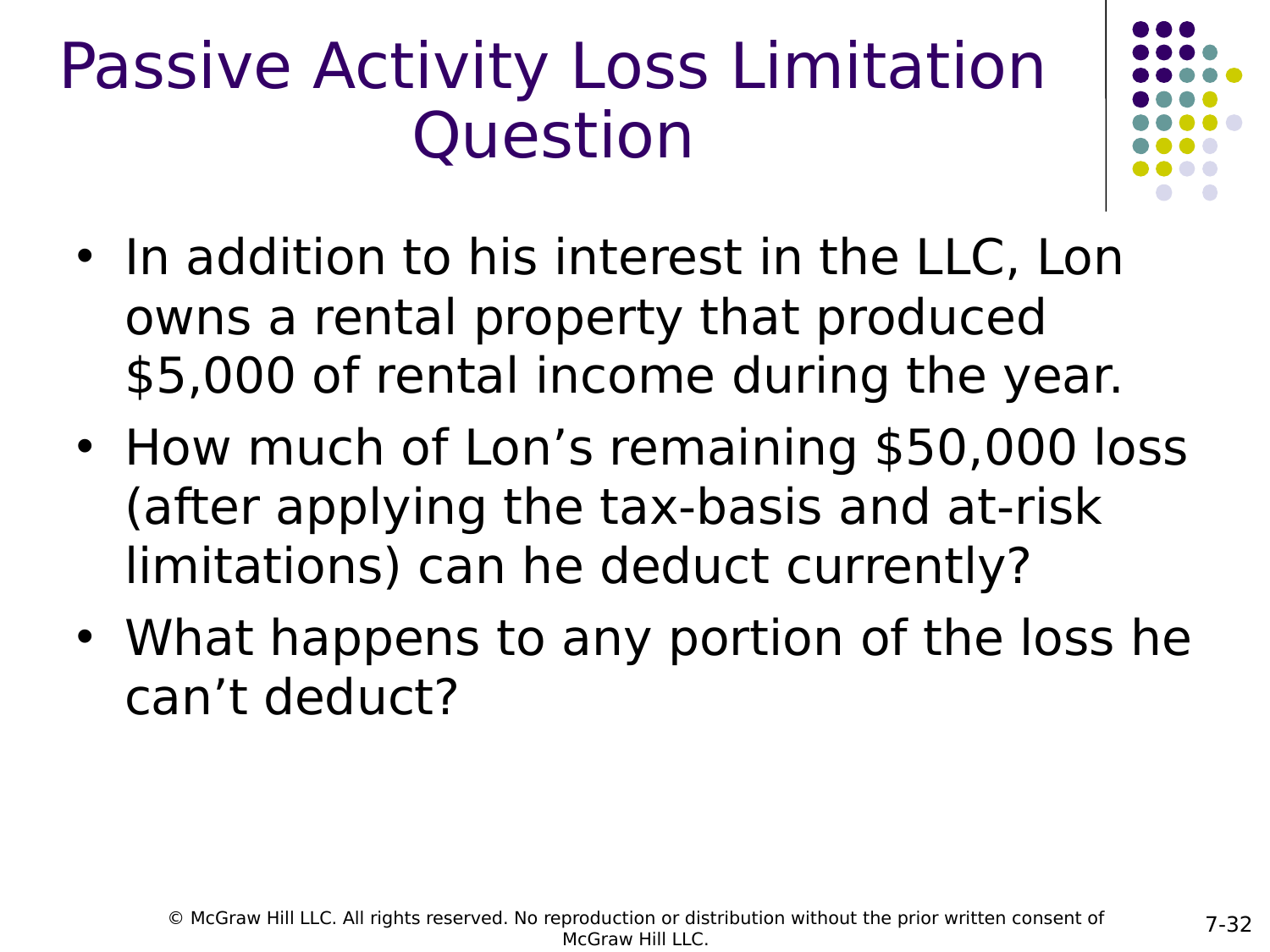

# Passive Activity Loss Limitation Question
In addition to his interest in the LLC, Lon owns a rental property that produced $5,000 of rental income during the year.
How much of Lon’s remaining $50,000 loss (after applying the tax-basis and at-risk limitations) can he deduct currently?
What happens to any portion of the loss he can’t deduct?
7-32